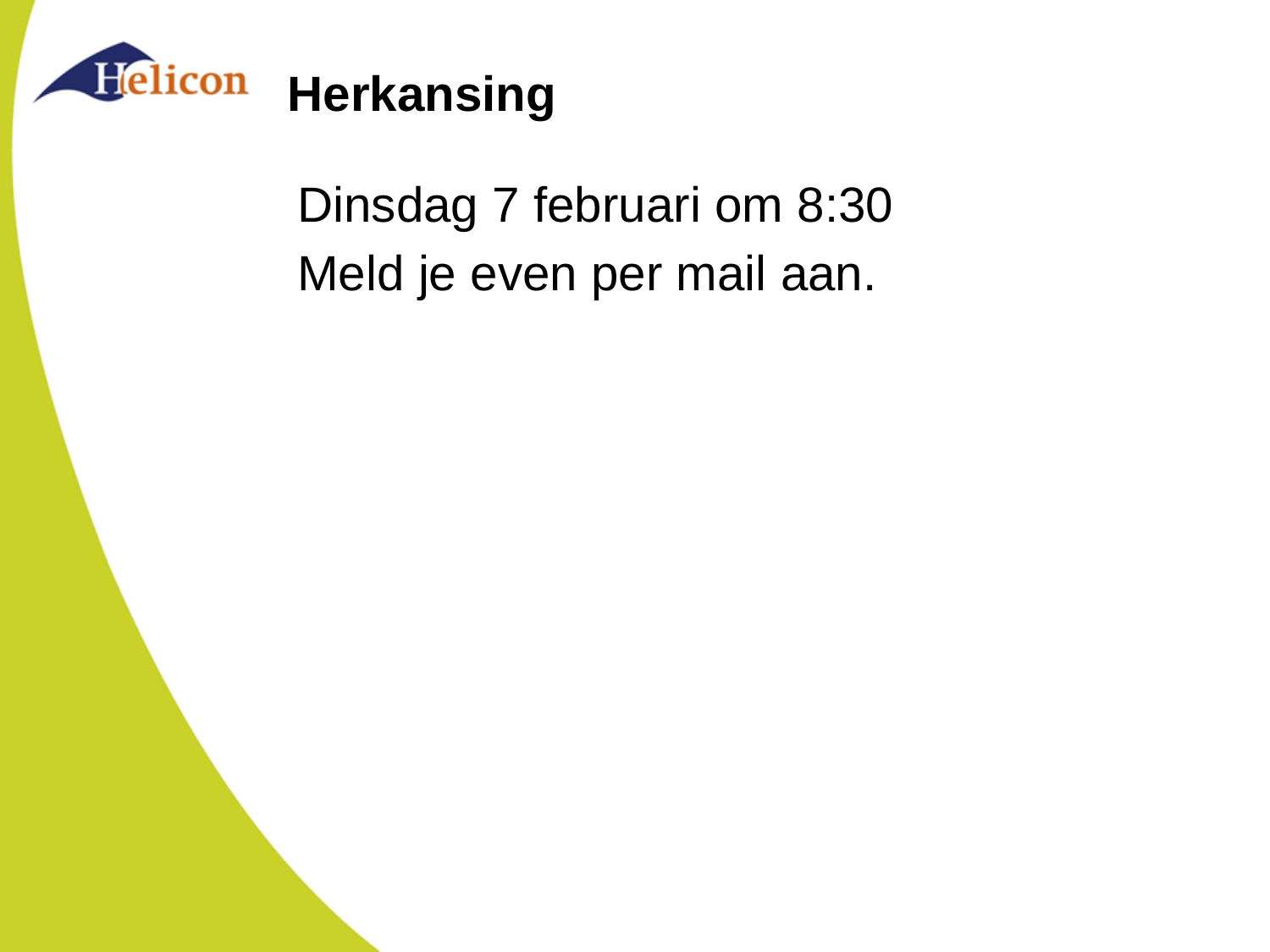

# Herkansing
Dinsdag 7 februari om 8:30
Meld je even per mail aan.